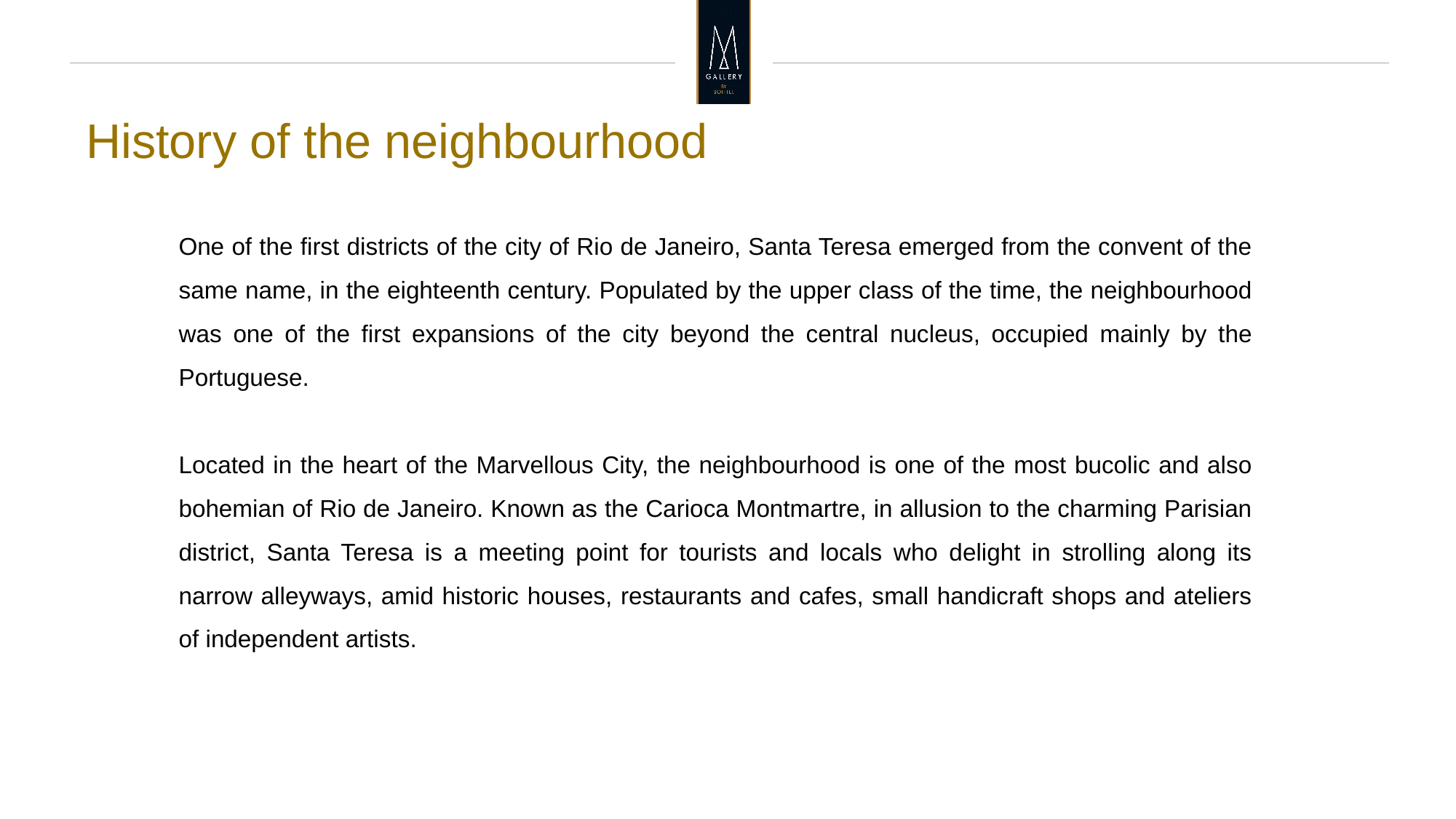

History of the neighbourhood
One of the first districts of the city of Rio de Janeiro, Santa Teresa emerged from the convent of the same name, in the eighteenth century. Populated by the upper class of the time, the neighbourhood was one of the first expansions of the city beyond the central nucleus, occupied mainly by the Portuguese.

Located in the heart of the Marvellous City, the neighbourhood is one of the most bucolic and also bohemian of Rio de Janeiro. Known as the Carioca Montmartre, in allusion to the charming Parisian district, Santa Teresa is a meeting point for tourists and locals who delight in strolling along its narrow alleyways, amid historic houses, restaurants and cafes, small handicraft shops and ateliers of independent artists.